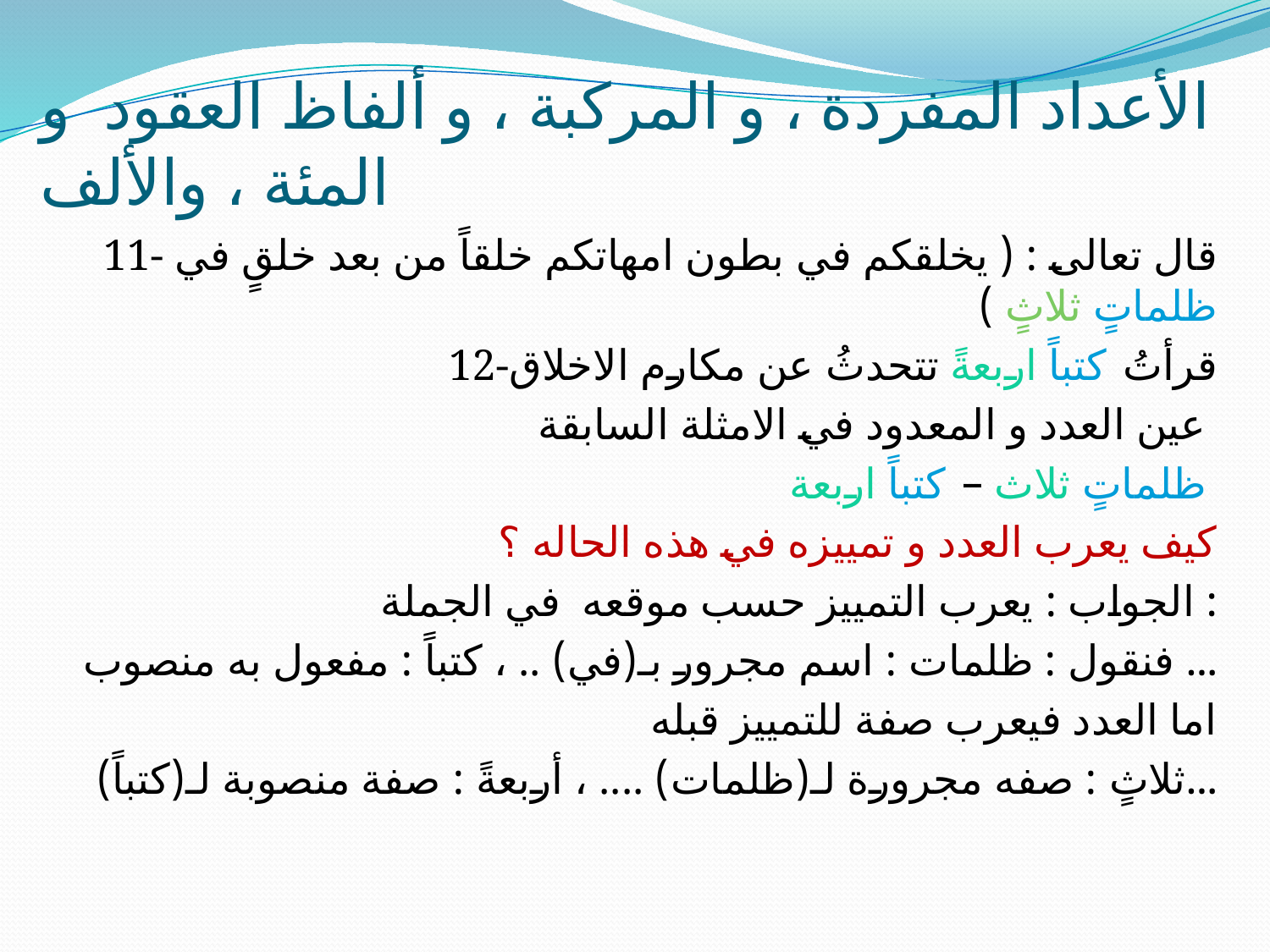

# الأعداد المفردة ، و المركبة ، و ألفاظ العقود  و المئة ، والألف
11- قال تعالى : ( يخلقكم في بطون امهاتكم خلقاً من بعد خلقٍ في ظلماتٍ ثلاثٍ )
12-قرأتُ كتباً اربعةً تتحدثُ عن مكارم الاخلاق
عين العدد و المعدود في الامثلة السابقة
ظلماتٍ ثلاث – كتباً اربعة
كيف يعرب العدد و تمييزه في هذه الحاله ؟
الجواب : يعرب التمييز حسب موقعه  في الجملة :
فنقول : ظلمات : اسم مجرور بـ(في) .. ، كتباً : مفعول به منصوب ...
اما العدد فيعرب صفة للتمييز قبله
ثلاثٍ : صفه مجرورة لـ(ظلمات) .... ، أربعةً : صفة منصوبة لـ(كتباً)...